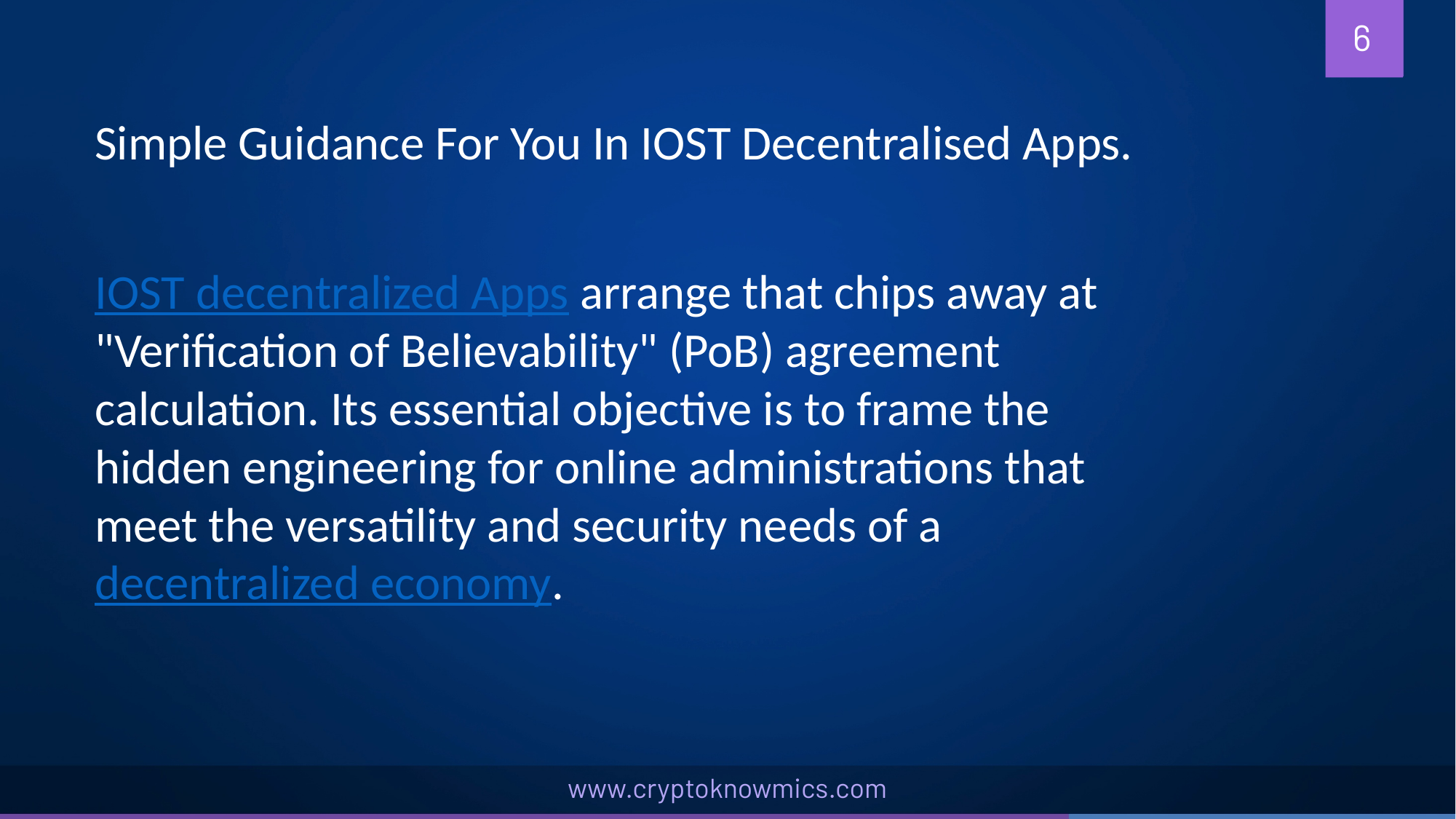

6
Simple Guidance For You In IOST Decentralised Apps.
IOST decentralized Apps arrange that chips away at "Verification of Believability" (PoB) agreement calculation. Its essential objective is to frame the hidden engineering for online administrations that meet the versatility and security needs of a decentralized economy.
www.cryptoknowmics.com